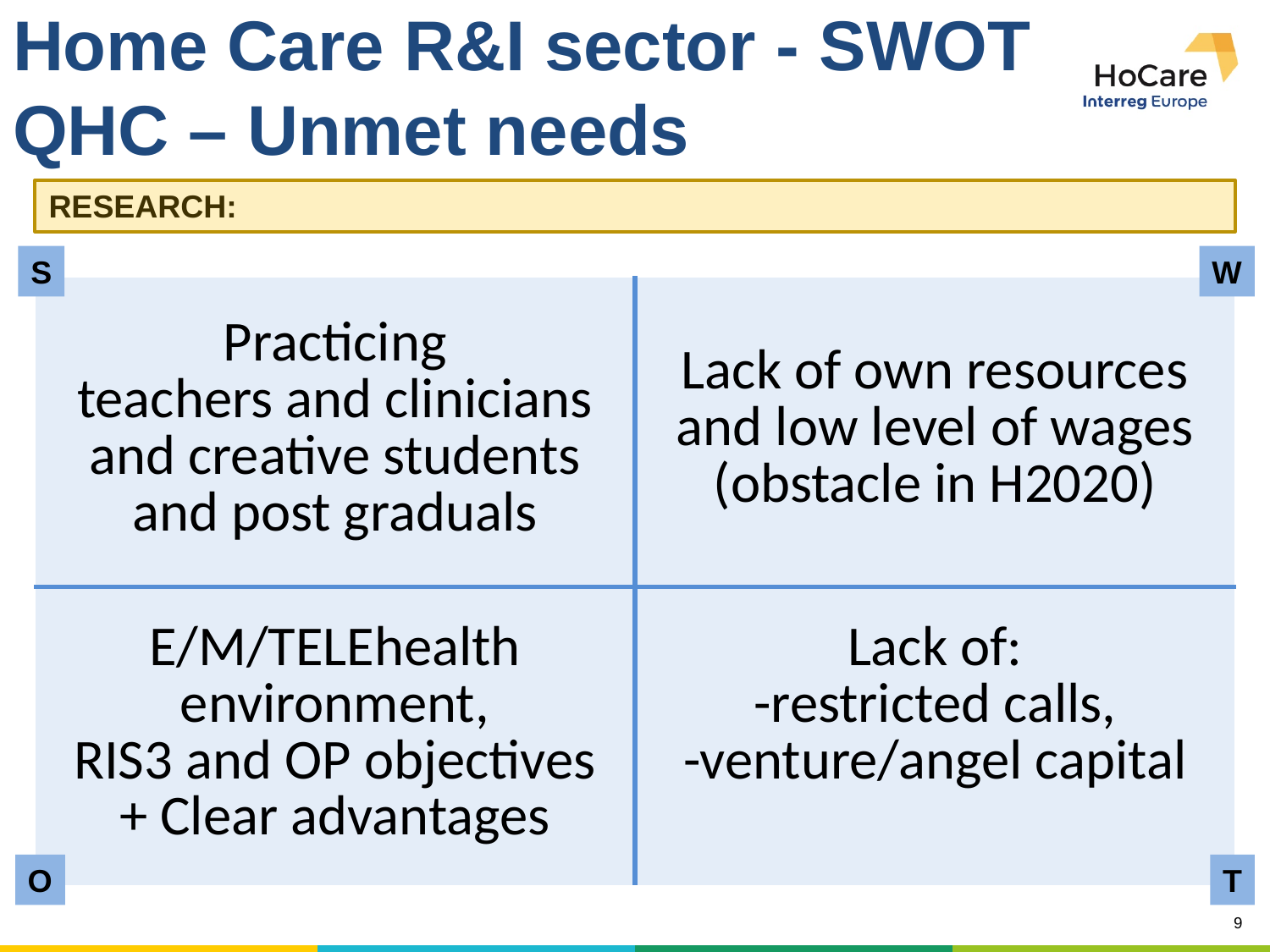

# Home Care R&I sector - SWOT QHC – Unmet needs
RESEARCH:

S
W
| Practicing teachers and clinicians and creative students and post graduals | Lack of own resources and low level of wages (obstacle in H2020) |
| --- | --- |
| E/M/TELEhealth environment, RIS3 and OP objectives + Clear advantages | Lack of: -restricted calls, -venture/angel capital |
O
T